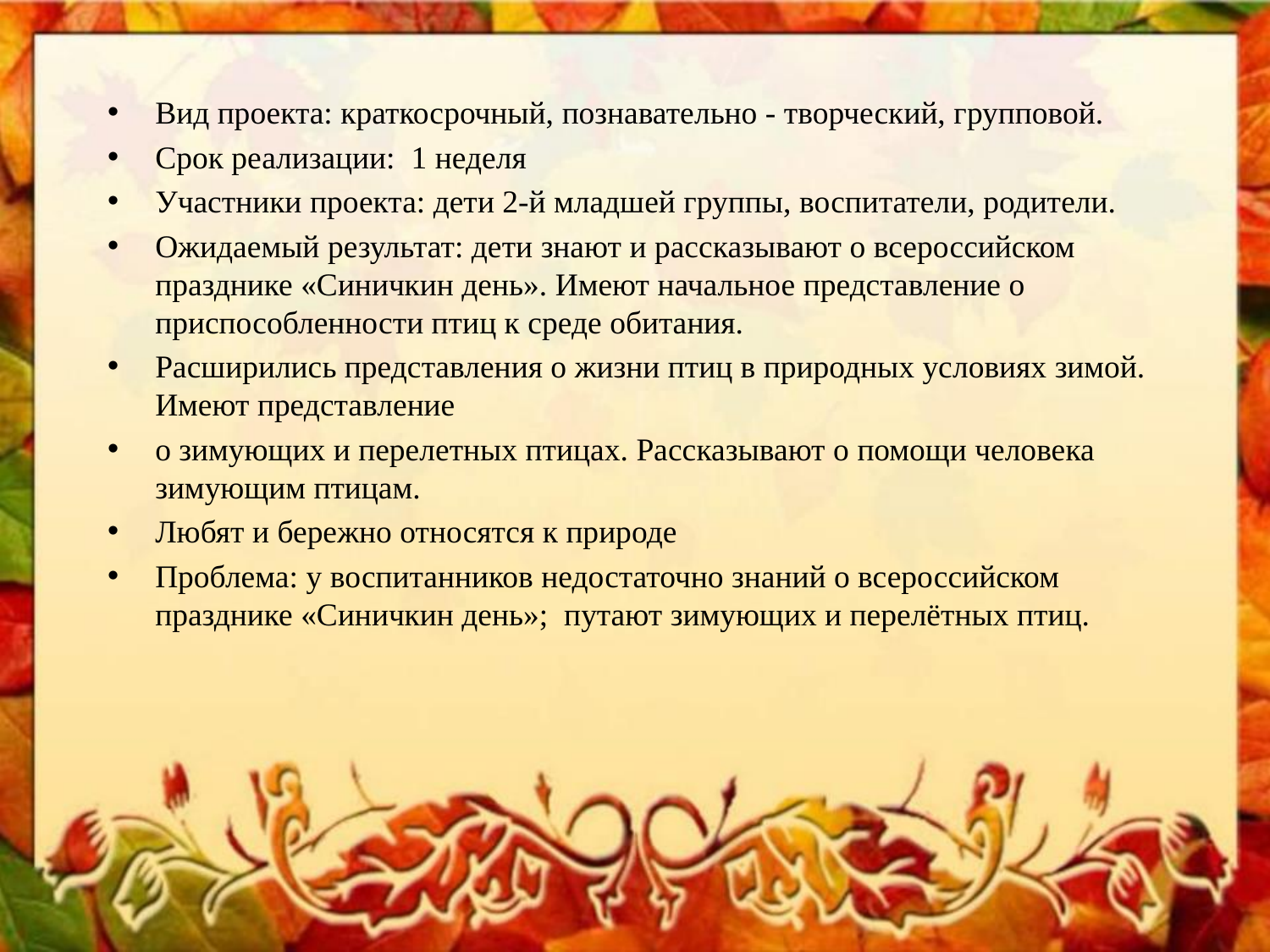

Вид проекта: краткосрочный, познавательно - творческий, групповой.
Срок реализации:  1 неделя
Участники проекта: дети 2-й младшей группы, воспитатели, родители.
Ожидаемый результат: дети знают и рассказывают о всероссийском празднике «Синичкин день». Имеют начальное представление о приспособленности птиц к среде обитания.
Расширились представления о жизни птиц в природных условиях зимой. Имеют представление
о зимующих и перелетных птицах. Рассказывают о помощи человека зимующим птицам.
Любят и бережно относятся к природе
Проблема: у воспитанников недостаточно знаний о всероссийском празднике «Синичкин день»;  путают зимующих и перелётных птиц.